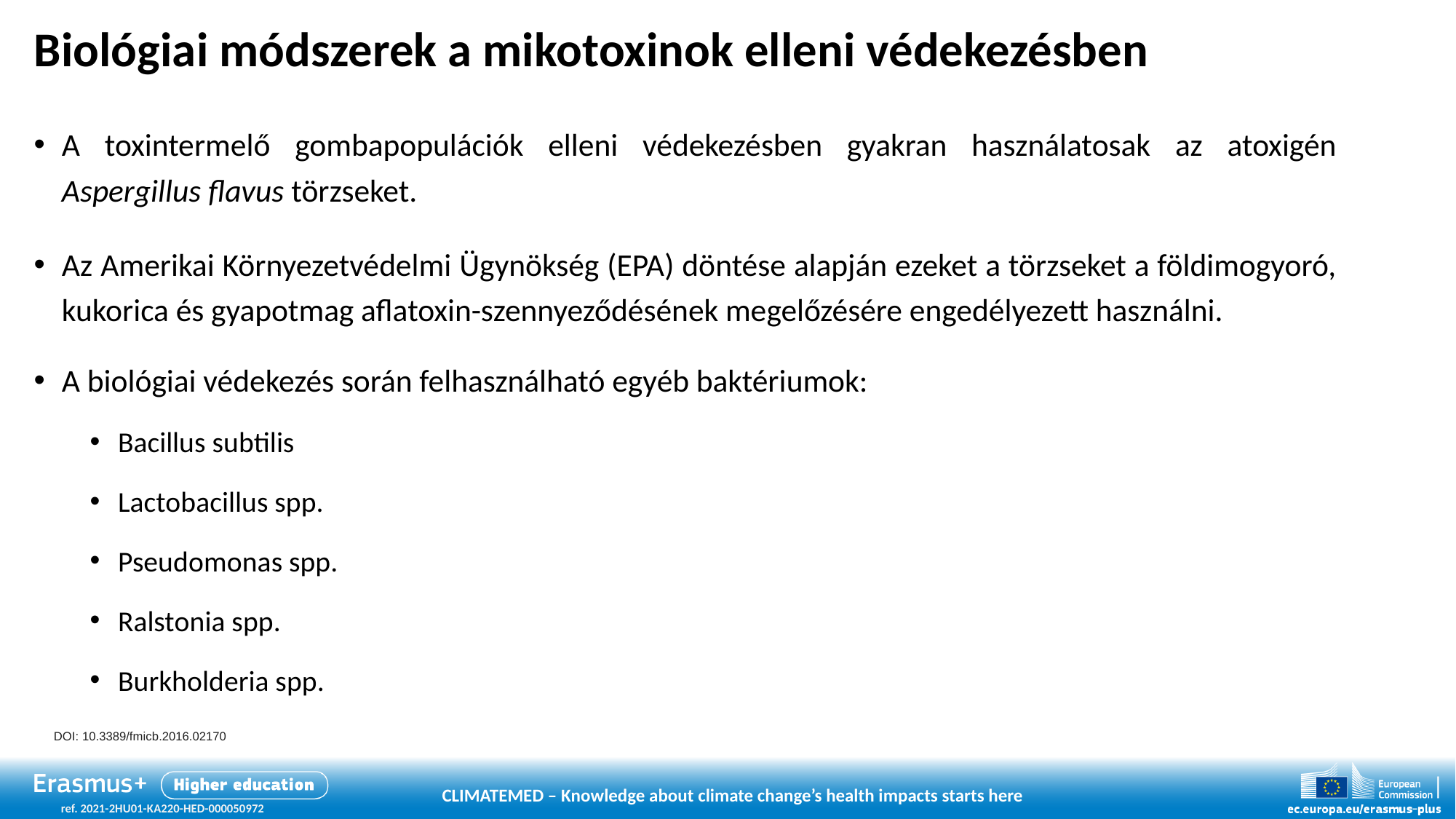

# Biológiai módszerek a mikotoxinok elleni védekezésben
A toxintermelő gombapopulációk elleni védekezésben gyakran használatosak az atoxigén Aspergillus flavus törzseket.
Az Amerikai Környezetvédelmi Ügynökség (EPA) döntése alapján ezeket a törzseket a földimogyoró, kukorica és gyapotmag aflatoxin-szennyeződésének megelőzésére engedélyezett használni.
A biológiai védekezés során felhasználható egyéb baktériumok:
Bacillus subtilis
Lactobacillus spp.
Pseudomonas spp.
Ralstonia spp.
Burkholderia spp.

DOI: 10.3389/fmicb.2016.02170